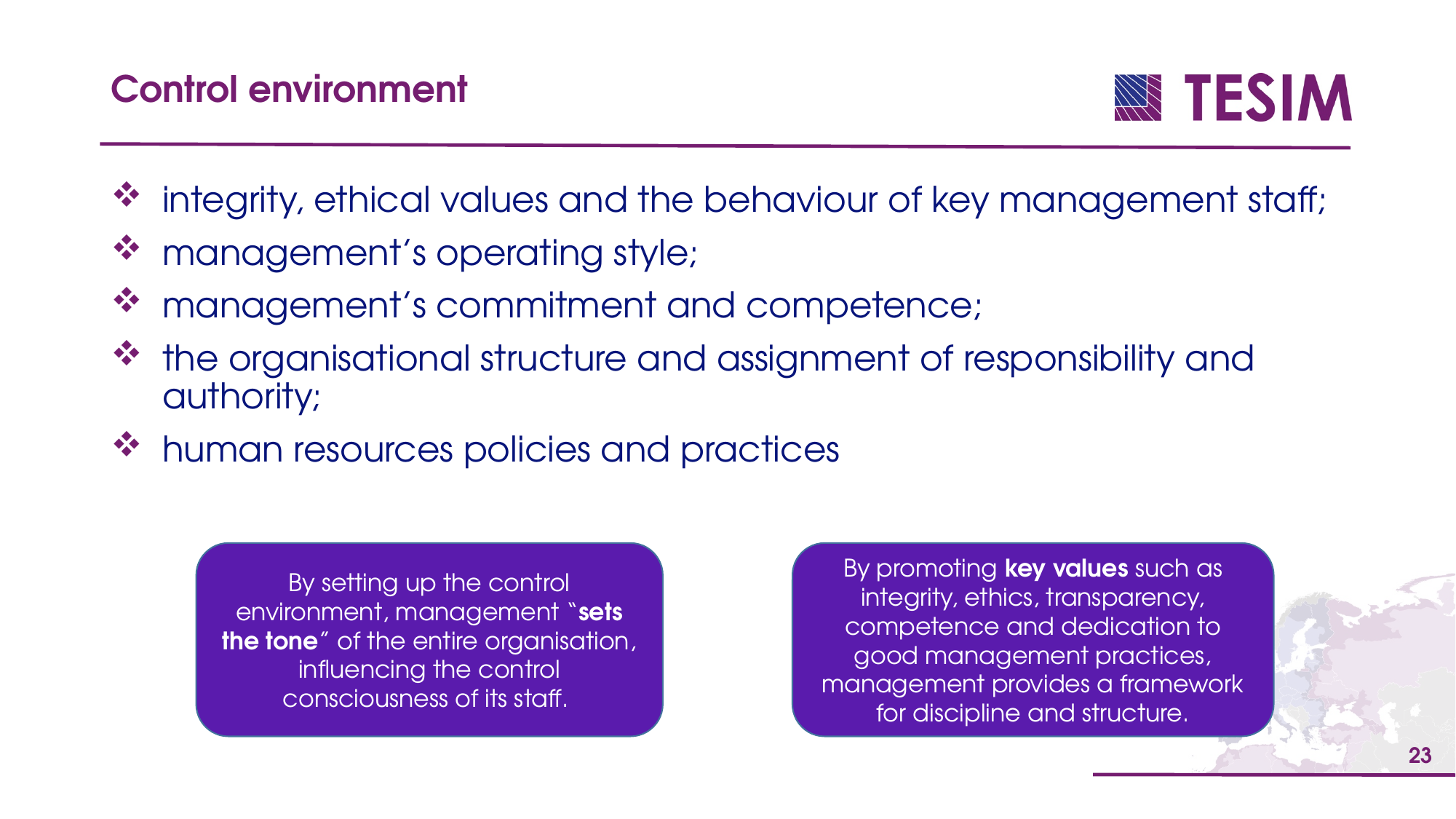

Control environment
integrity, ethical values and the behaviour of key management staff;
management’s operating style;
management’s commitment and competence;
the organisational structure and assignment of responsibility and authority;
human resources policies and practices
By promoting key values such as integrity, ethics, transparency, competence and dedication to good management practices, management provides a framework for discipline and structure.
By setting up the control environment, management “sets the tone” of the entire organisation, influencing the control consciousness of its staff.